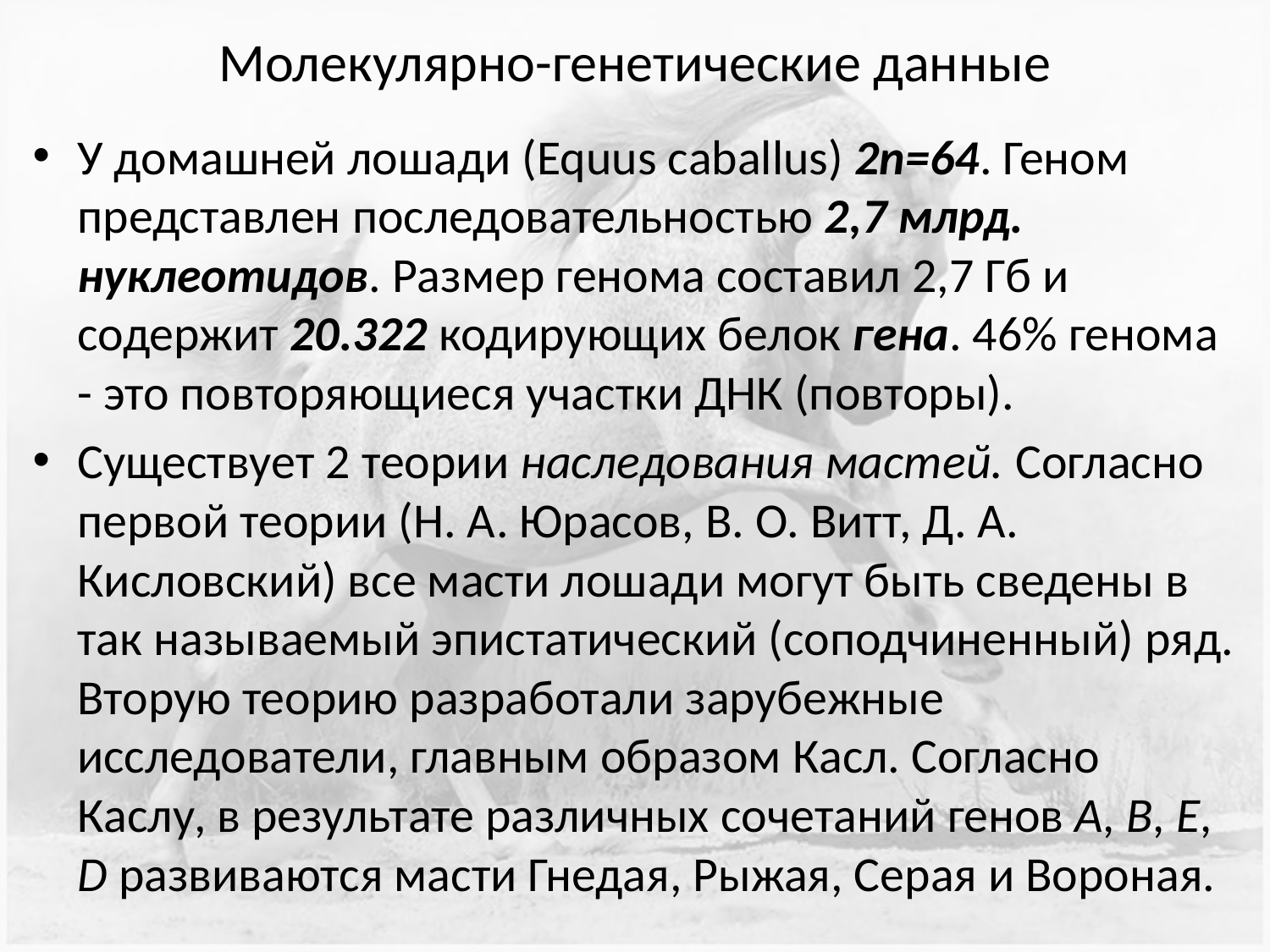

# Молекулярно-генетические данные
У домашней лошади (Equus caballus) 2n=64. Геном представлен последовательностью 2,7 млрд. нуклеотидов. Размер генома составил 2,7 Гб и содержит 20.322 кодирующих белок гена. 46% генома - это повторяющиеся участки ДНК (повторы).
Существует 2 теории наследования мастей. Согласно первой теории (Н. А. Юрасов, В. О. Витт, Д. А. Кисловский) все масти лошади могут быть сведены в так называемый эпистатический (соподчиненный) ряд. Вторую теорию разработали зарубежные исследователи, главным образом Касл. Согласно Каслу, в результате различных соче­таний генов А, В, Е, D развиваются масти Гнедая, Рыжая, Серая и Вороная.